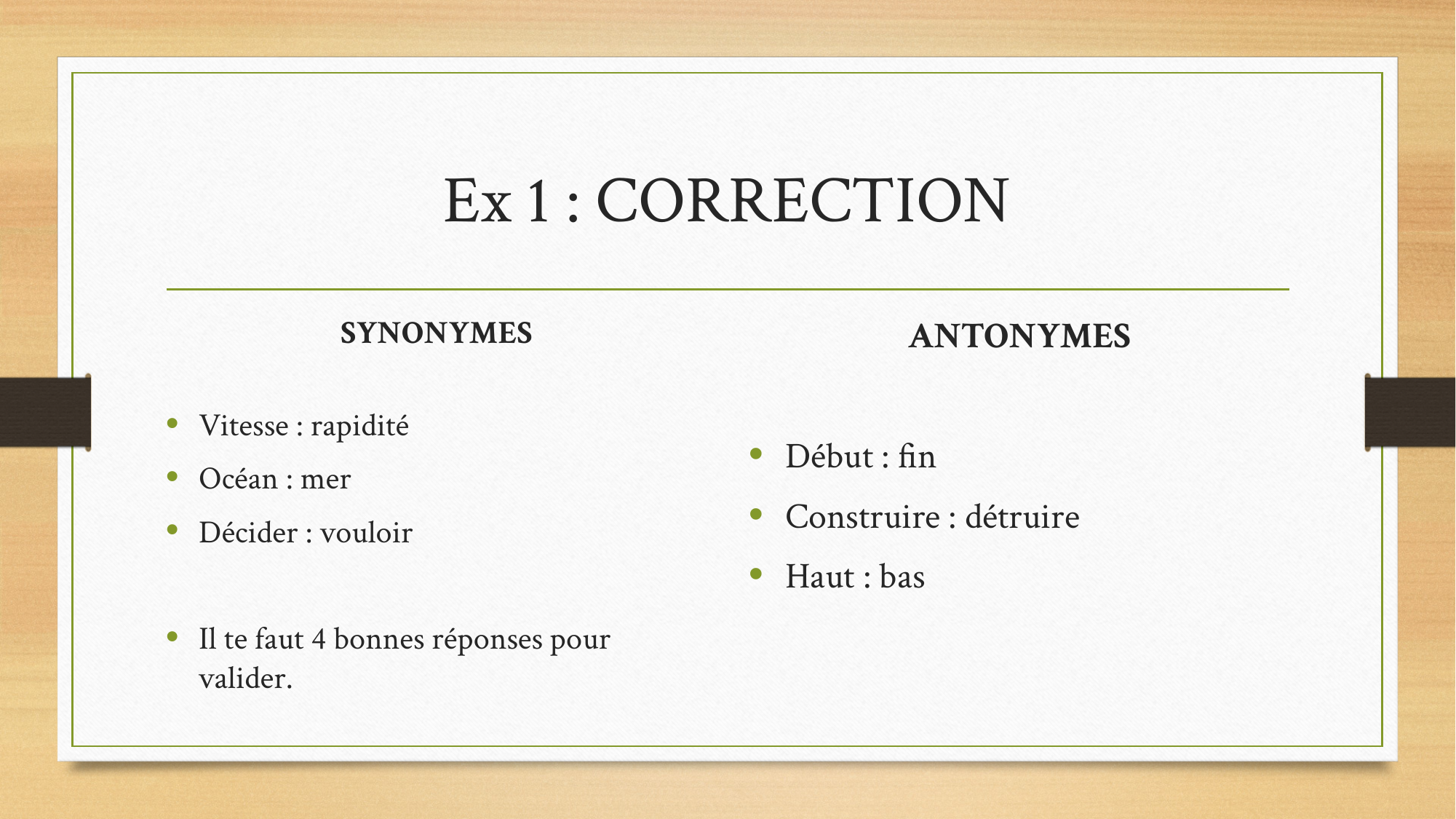

# Ex 1 : CORRECTION
SYNONYMES
Vitesse : rapidité
Océan : mer
Décider : vouloir

Il te faut 4 bonnes réponses pour valider.
ANTONYMES

Début : fin
Construire : détruire
Haut : bas